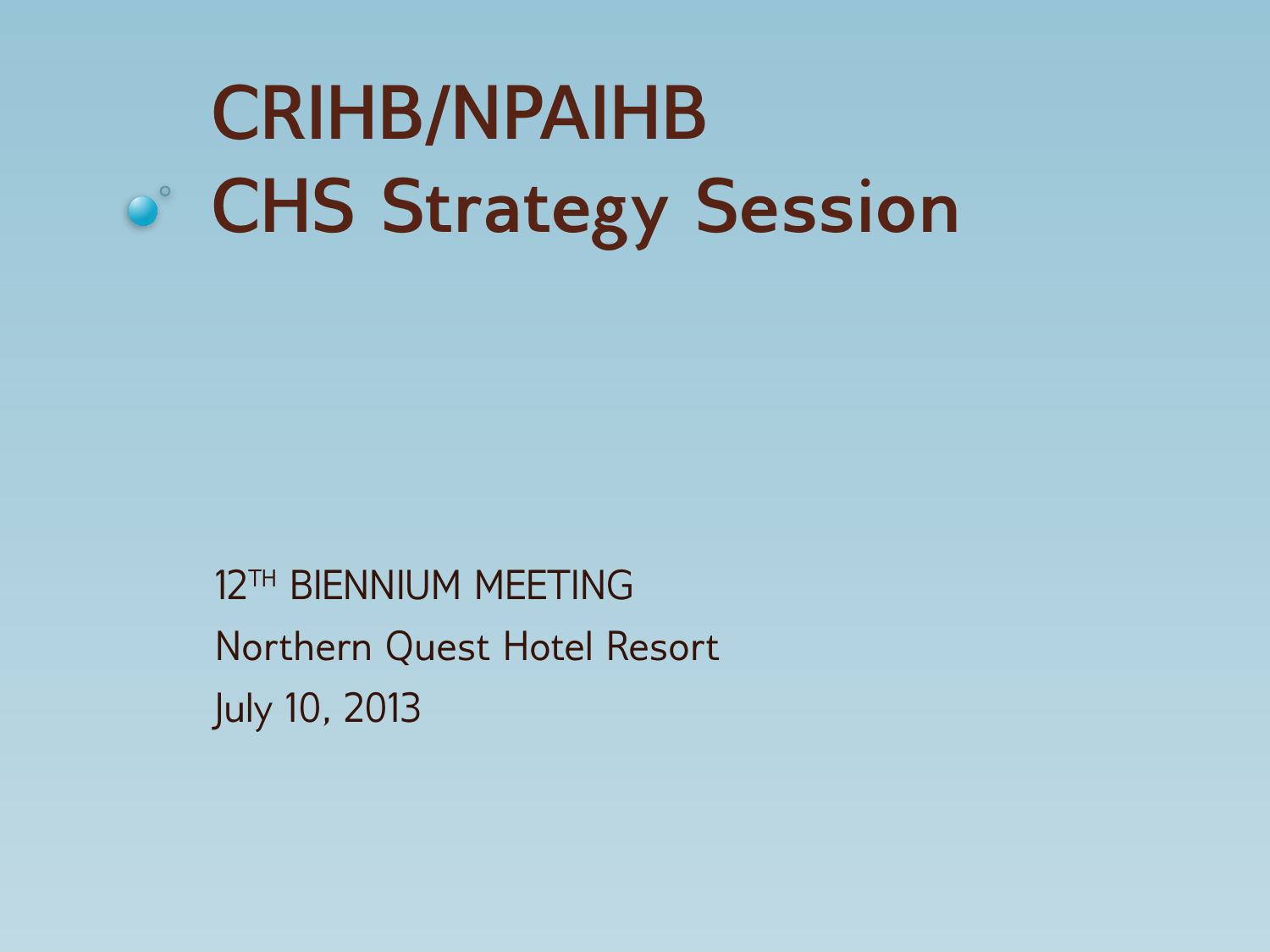

# CRIHB/NPAIHB CHS Strategy Session
12TH BIENNIUM MEETING
Northern Quest Hotel Resort
July 10, 2013